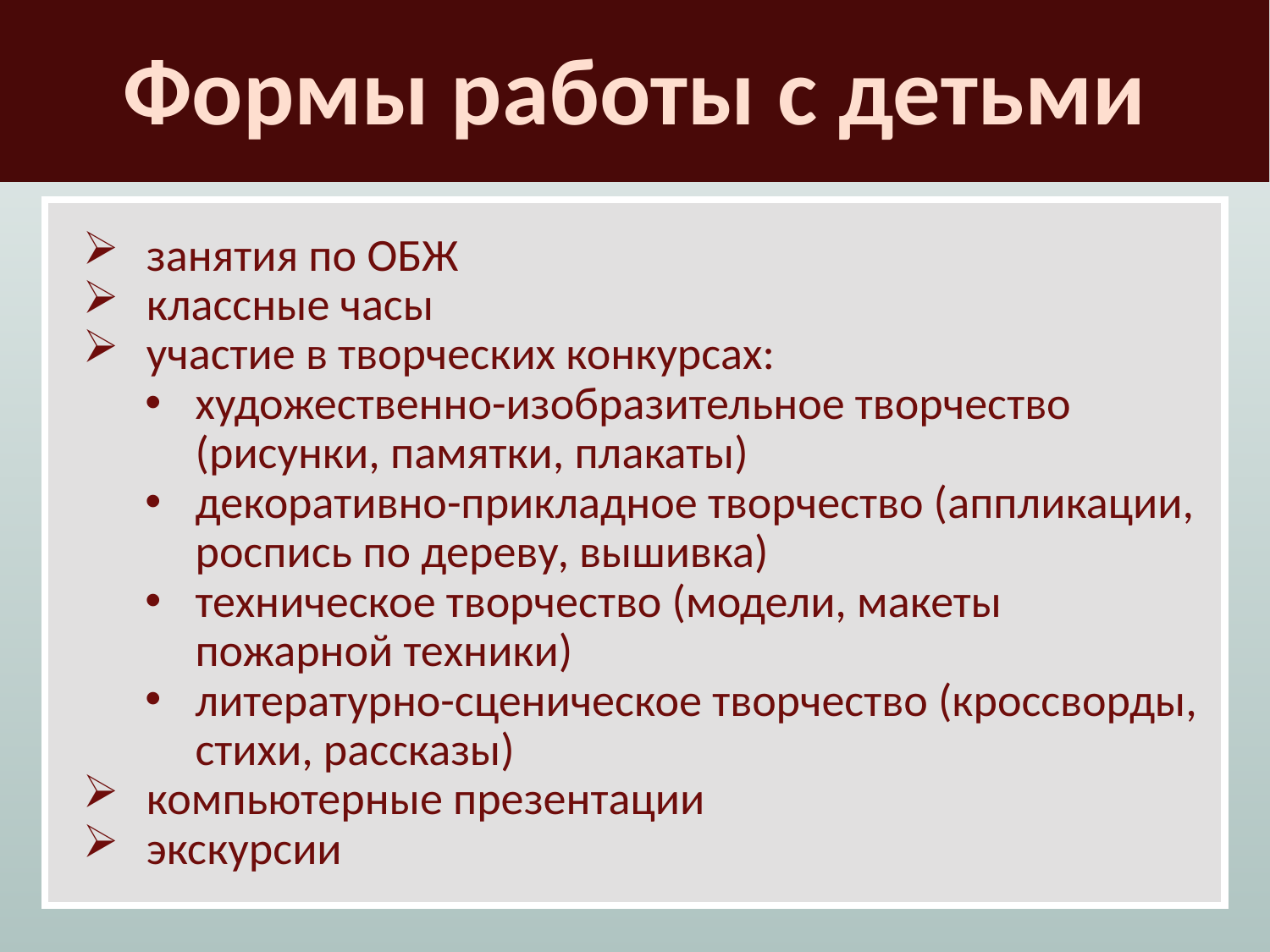

Формы работы с детьми
занятия по ОБЖ
классные часы
участие в творческих конкурсах:
художественно-изобразительное творчество (рисунки, памятки, плакаты)
декоративно-прикладное творчество (аппликации, роспись по дереву, вышивка)
техническое творчество (модели, макеты пожарной техники)
литературно-сценическое творчество (кроссворды, стихи, рассказы)
компьютерные презентации
экскурсии